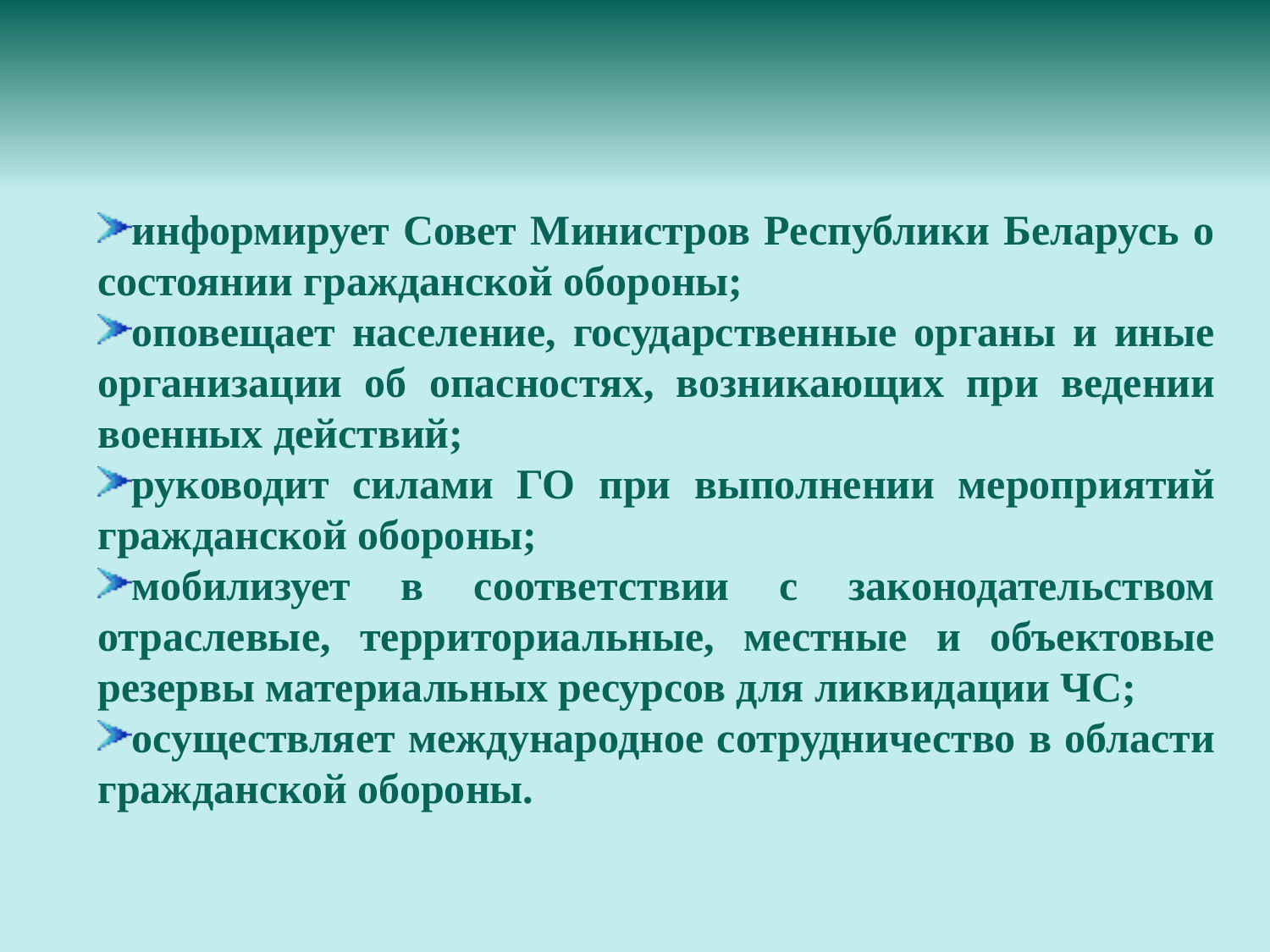

информирует Совет Министров Республики Беларусь о состоянии гражданской обороны;
оповещает население, государственные органы и иные организации об опасностях, возникающих при ведении военных действий;
руководит силами ГО при выполнении мероприятий гражданской обороны;
мобилизует в соответствии с законодательством отраслевые, территориальные, местные и объектовые резервы материальных ресурсов для ликвидации ЧС;
осуществляет международное сотрудничество в области гражданской обороны.